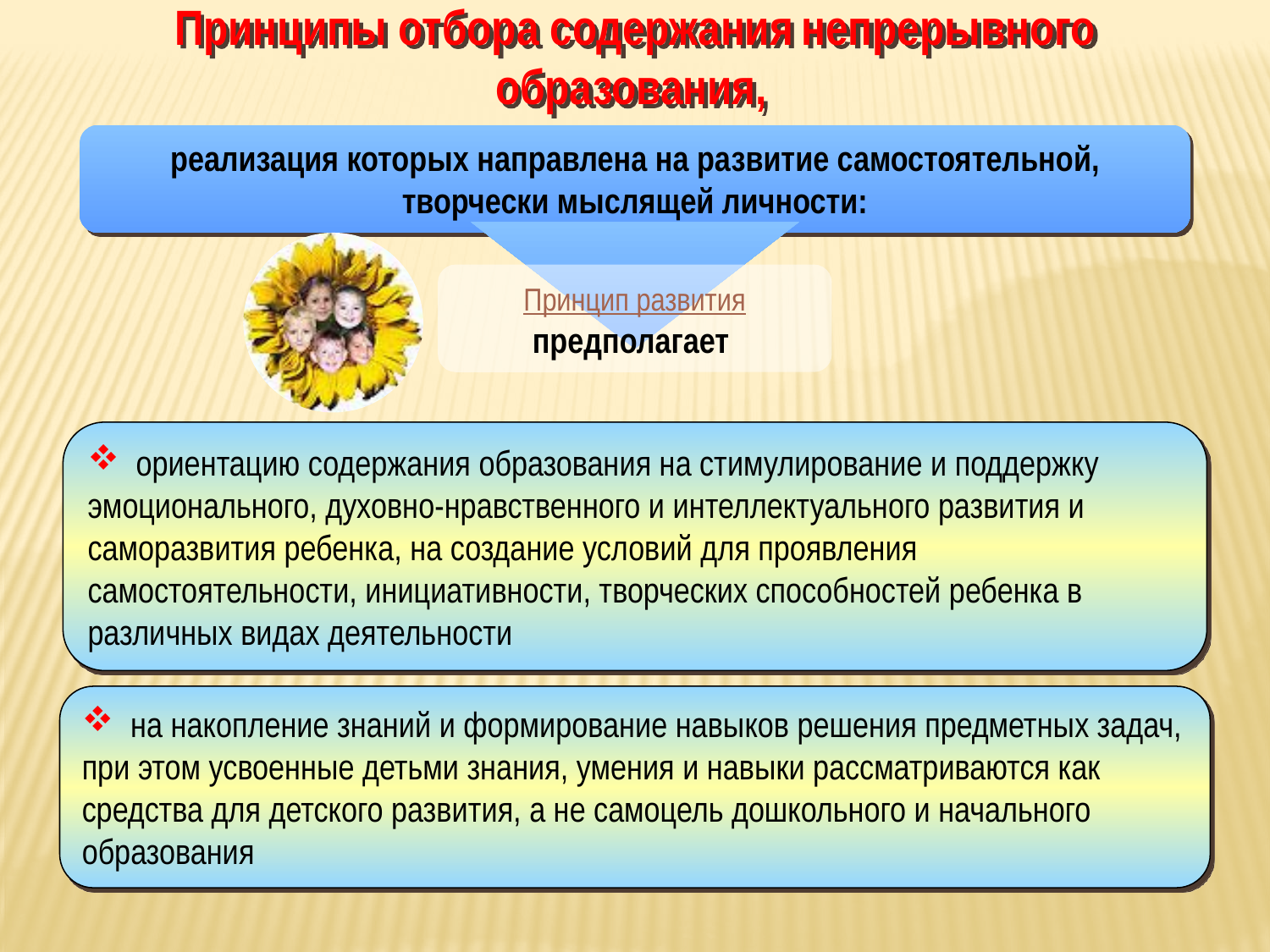

Принципы отбора содержания непрерывного образования,
реализация которых направлена на развитие самостоятельной, творчески мыслящей личности:

Принцип развития предполагает
  ориентацию содержания образования на стимулирование и поддержку эмоционального, духовно-нравственного и интеллектуального развития и саморазвития ребенка, на создание условий для проявления самостоятельности, инициативности, творческих способностей ребенка в различных видах деятельности
  на накопление знаний и формирование навыков решения предметных задач, при этом усвоенные детьми знания, умения и навыки рассматриваются как средства для детского развития, а не самоцель дошкольного и начального образования